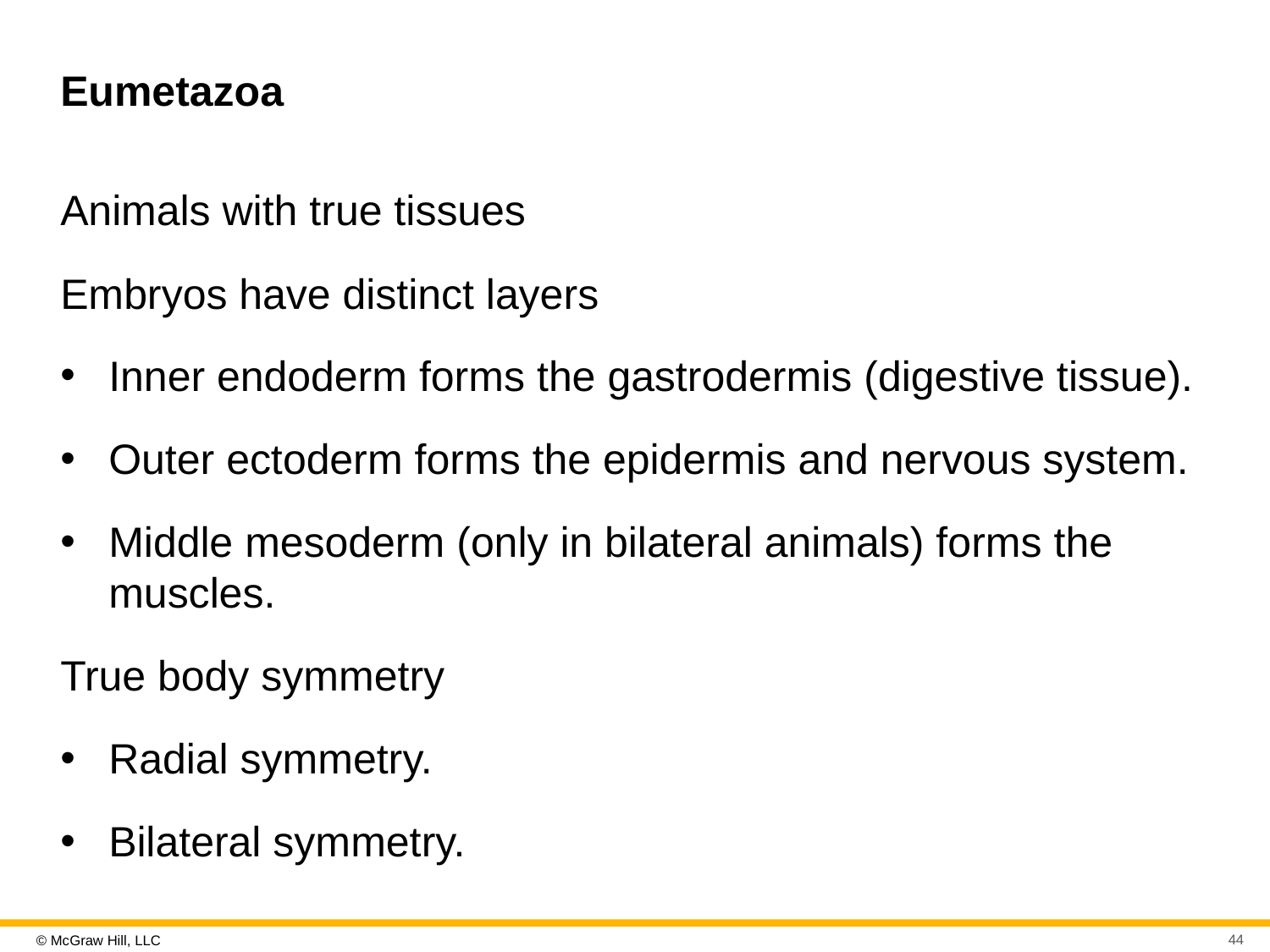

# Eumetazoa
Animals with true tissues
Embryos have distinct layers
Inner endoderm forms the gastrodermis (digestive tissue).
Outer ectoderm forms the epidermis and nervous system.
Middle mesoderm (only in bilateral animals) forms the muscles.
True body symmetry
Radial symmetry.
Bilateral symmetry.
44